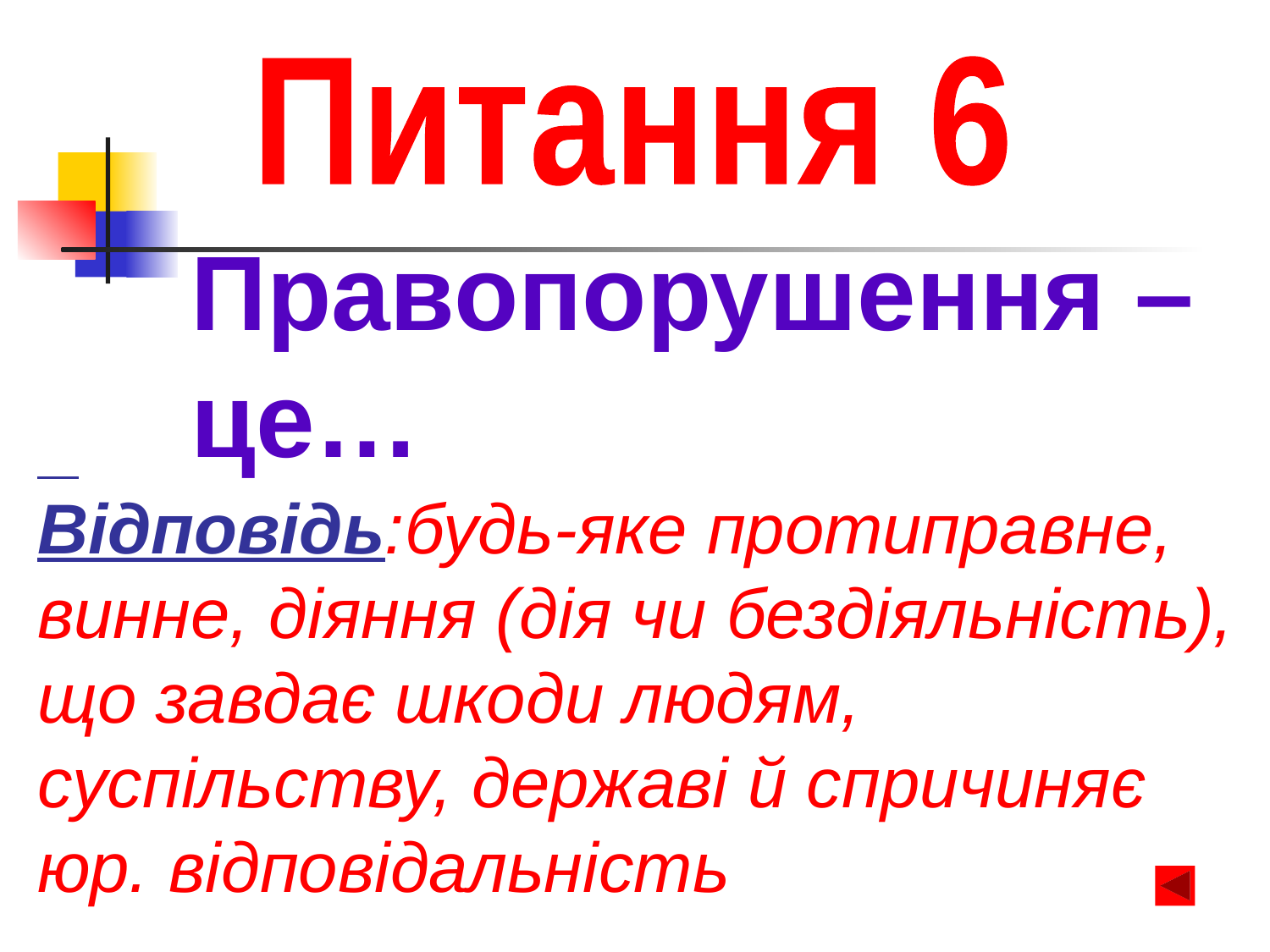

Питання 6
Правопорушення – це…

Відповідь:будь-яке протиправне, винне, діяння (дія чи бездіяльність), що завдає шкоди людям, суспільству, державі й спричиняє юр. відповідальність